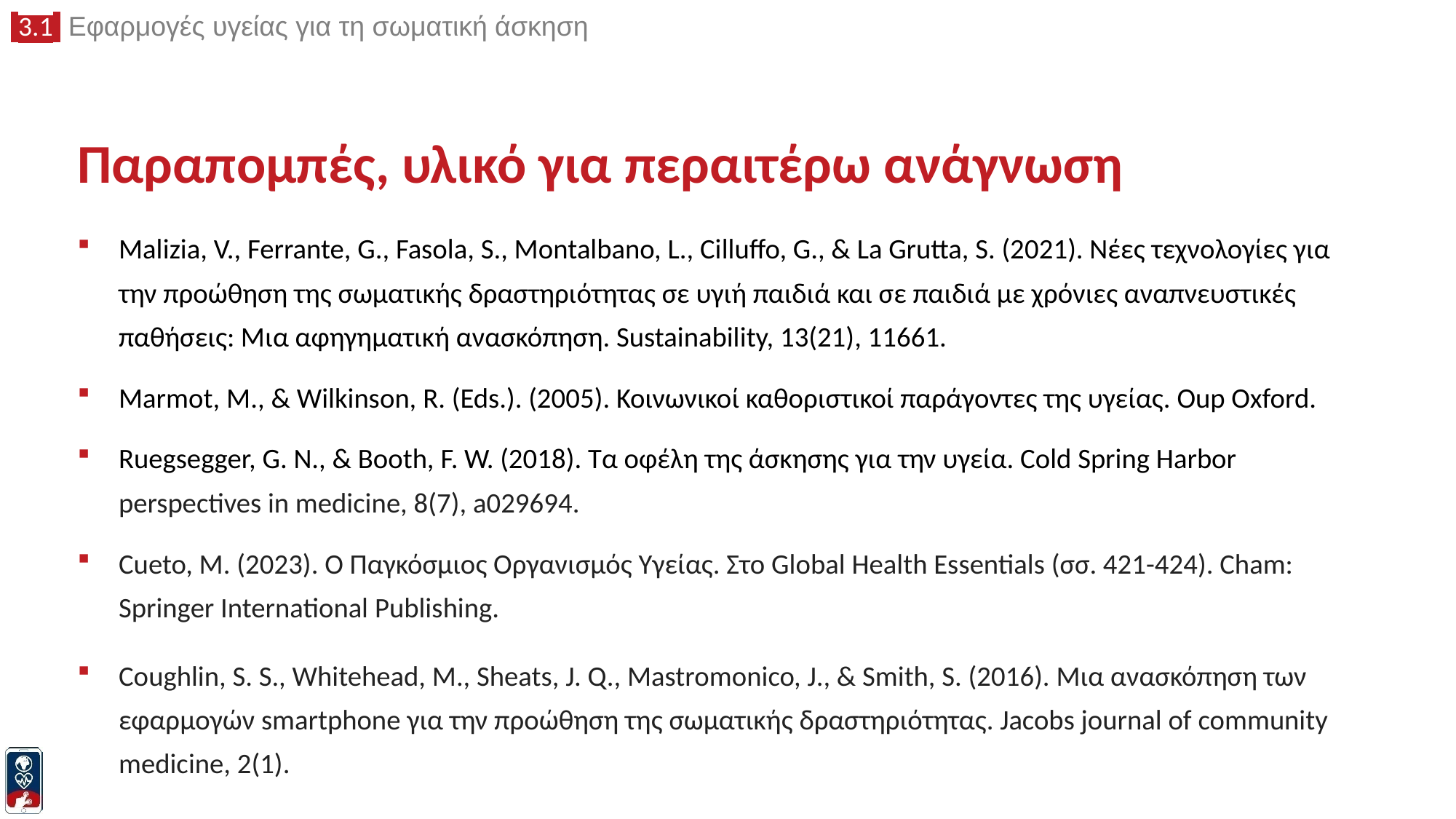

# Παραπομπές, υλικό για περαιτέρω ανάγνωση
Malizia, V., Ferrante, G., Fasola, S., Montalbano, L., Cilluffo, G., & La Grutta, S. (2021). Νέες τεχνολογίες για την προώθηση της σωματικής δραστηριότητας σε υγιή παιδιά και σε παιδιά με χρόνιες αναπνευστικές παθήσεις: Μια αφηγηματική ανασκόπηση. Sustainability, 13(21), 11661.
Marmot, M., & Wilkinson, R. (Eds.). (2005). Κοινωνικοί καθοριστικοί παράγοντες της υγείας. Oup Oxford.
Ruegsegger, G. N., & Booth, F. W. (2018). Τα οφέλη της άσκησης για την υγεία. Cold Spring Harbor perspectives in medicine, 8(7), a029694.
Cueto, M. (2023). Ο Παγκόσμιος Οργανισμός Υγείας. Στο Global Health Essentials (σσ. 421-424). Cham: Springer International Publishing.
Coughlin, S. S., Whitehead, M., Sheats, J. Q., Mastromonico, J., & Smith, S. (2016). Μια ανασκόπηση των εφαρμογών smartphone για την προώθηση της σωματικής δραστηριότητας. Jacobs journal of community medicine, 2(1).